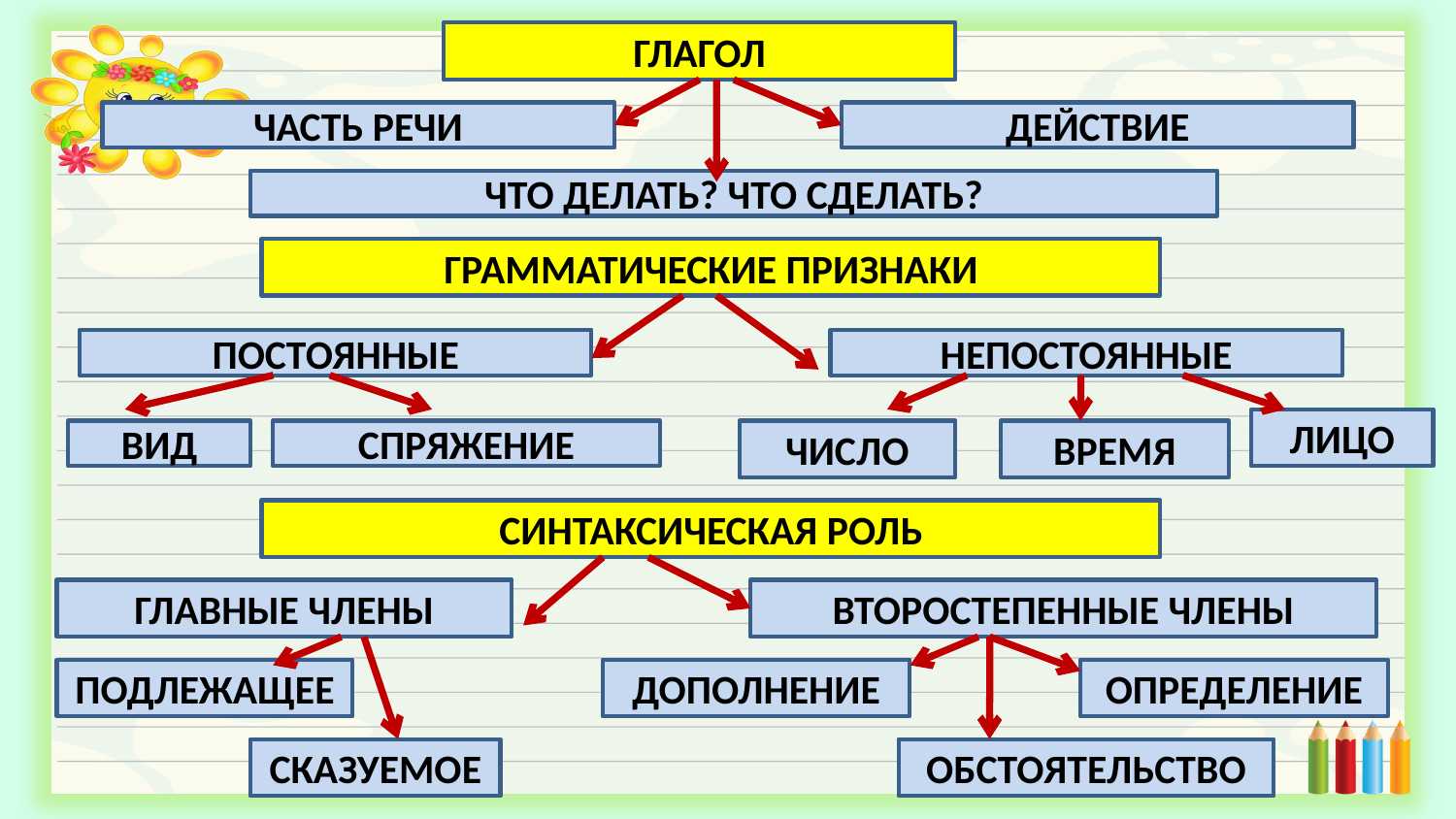

ГЛАГОЛ
ЧАСТЬ РЕЧИ
ДЕЙСТВИЕ
ЧТО ДЕЛАТЬ? ЧТО СДЕЛАТЬ?
ГРАММАТИЧЕСКИЕ ПРИЗНАКИ
ПОСТОЯННЫЕ
НЕПОСТОЯННЫЕ
ЛИЦО
ВИД
СПРЯЖЕНИЕ
ЧИСЛО
ВРЕМЯ
СИНТАКСИЧЕСКАЯ РОЛЬ
ГЛАВНЫЕ ЧЛЕНЫ
ВТОРОСТЕПЕННЫЕ ЧЛЕНЫ
ПОДЛЕЖАЩЕЕ
ДОПОЛНЕНИЕ
ОПРЕДЕЛЕНИЕ
СКАЗУЕМОЕ
ОБСТОЯТЕЛЬСТВО